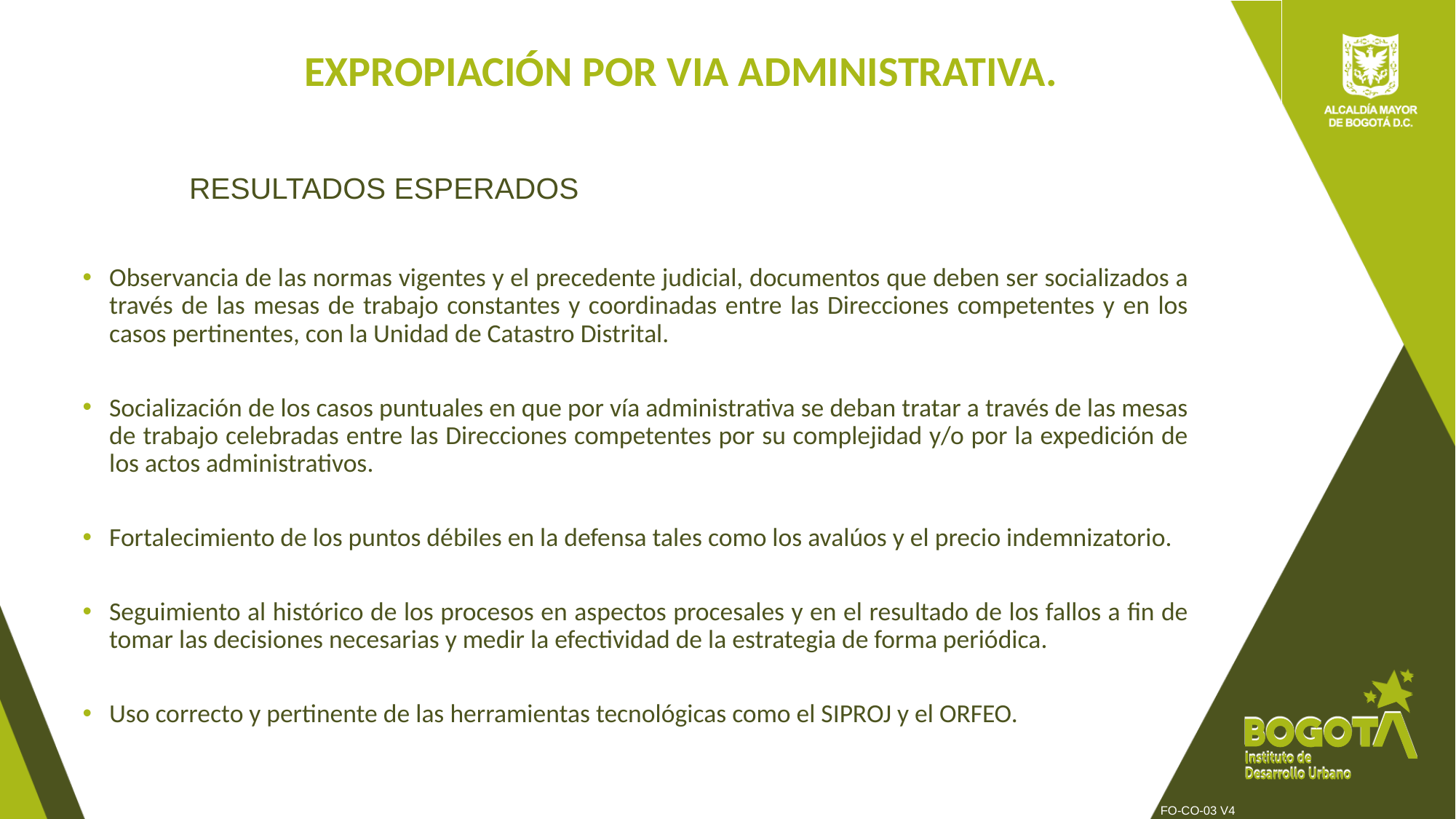

# EXPROPIACIÓN POR VIA ADMINISTRATIVA.
RESULTADOS ESPERADOS

Observancia de las normas vigentes y el precedente judicial, documentos que deben ser socializados a través de las mesas de trabajo constantes y coordinadas entre las Direcciones competentes y en los casos pertinentes, con la Unidad de Catastro Distrital.

Socialización de los casos puntuales en que por vía administrativa se deban tratar a través de las mesas de trabajo celebradas entre las Direcciones competentes por su complejidad y/o por la expedición de los actos administrativos.

Fortalecimiento de los puntos débiles en la defensa tales como los avalúos y el precio indemnizatorio.

Seguimiento al histórico de los procesos en aspectos procesales y en el resultado de los fallos a fin de tomar las decisiones necesarias y medir la efectividad de la estrategia de forma periódica.

Uso correcto y pertinente de las herramientas tecnológicas como el SIPROJ y el ORFEO.